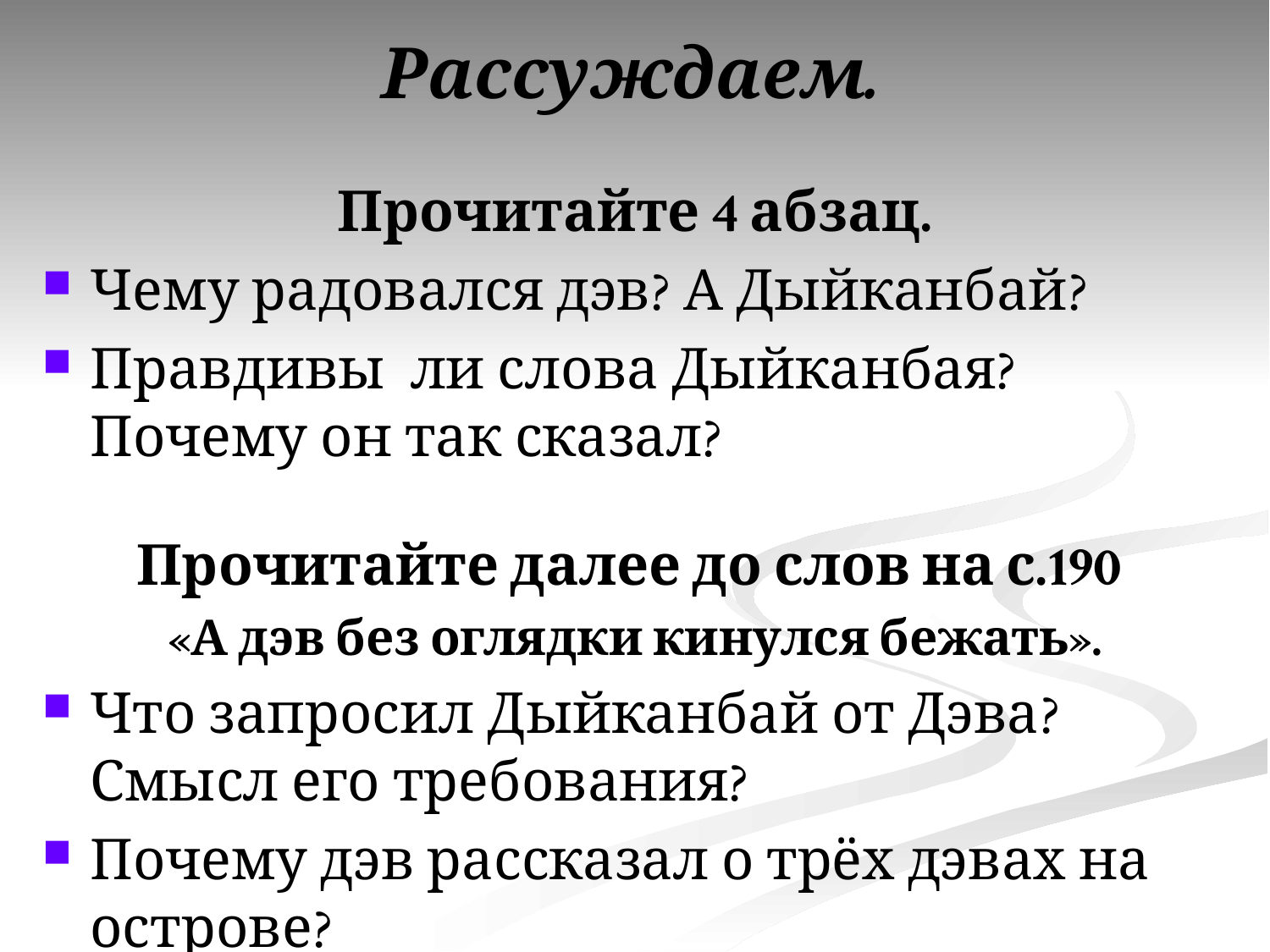

# Рассуждаем.
Прочитайте 4 абзац.
Чему радовался дэв? А Дыйканбай?
Правдивы  ли слова Дыйканбая? Почему он так сказал?

Прочитайте далее до слов на с.190
«А дэв без оглядки кинулся бежать».
Что запросил Дыйканбай от Дэва? Смысл его требования?
Почему дэв рассказал о трёх дэвах на острове?